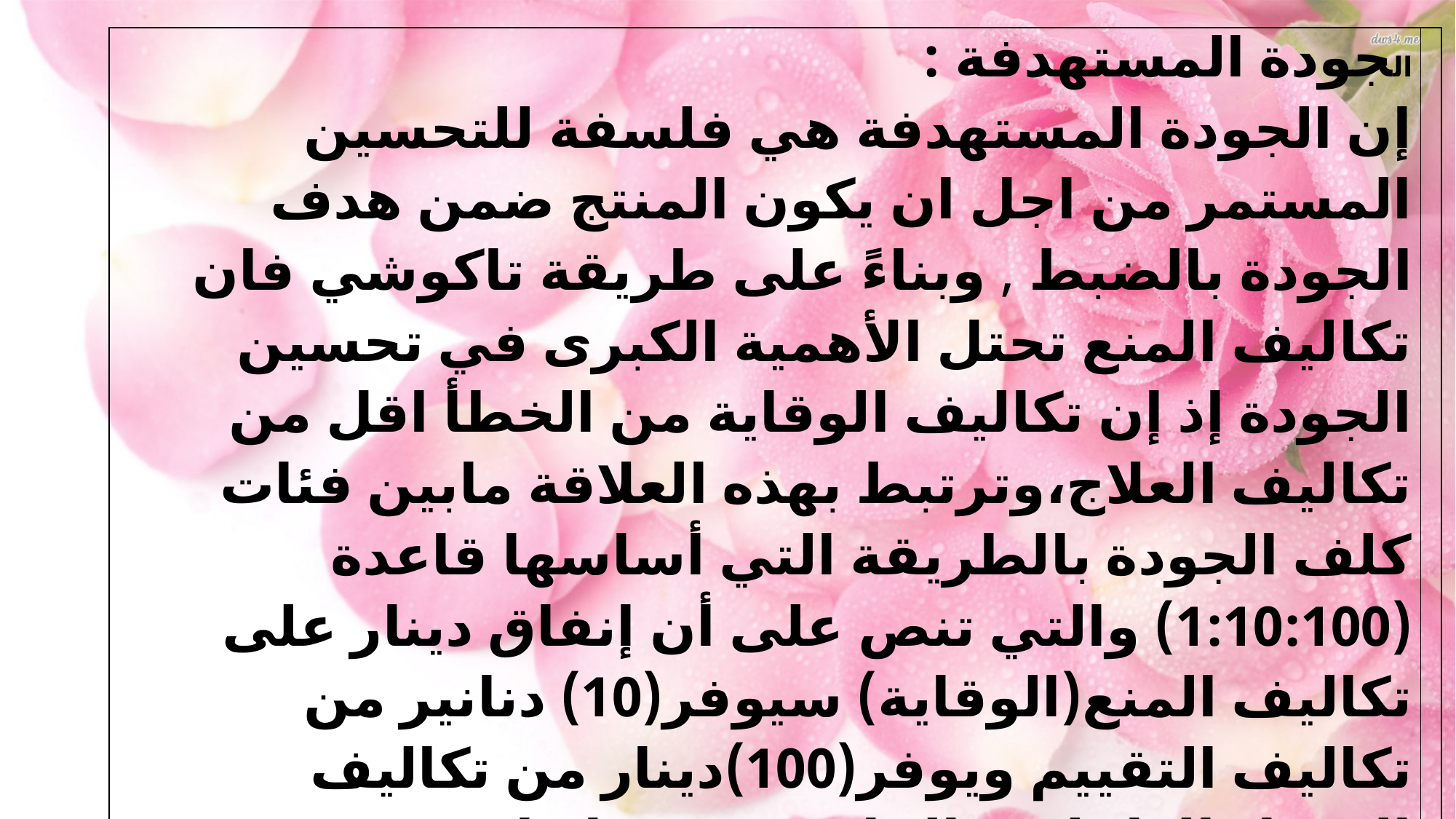

| الجودة المستهدفة : إن الجودة المستهدفة هي فلسفة للتحسين المستمر من اجل ان يكون المنتج ضمن هدف الجودة بالضبط , وبناءً على طريقة تاكوشي فان تكاليف المنع تحتل الأهمية الكبرى في تحسين الجودة إذ إن تكاليف الوقاية من الخطأ اقل من تكاليف العلاج،وترتبط بهذه العلاقة مابين فئات كلف الجودة بالطريقة التي أساسها قاعدة (1:10:100) والتي تنص على أن إنفاق دينار على تكاليف المنع(الوقاية) سيوفر(10) دنانير من تكاليف التقييم ويوفر(100)دينار من تكاليف الفشل الداخلي والخارجي .وهذا مايتفق مع الحكمة التي تقول (غرام وقاية يساوي رطل علاج ),(شكل رقم (3) و (4) ). |  |
| --- | --- |
|  |  |